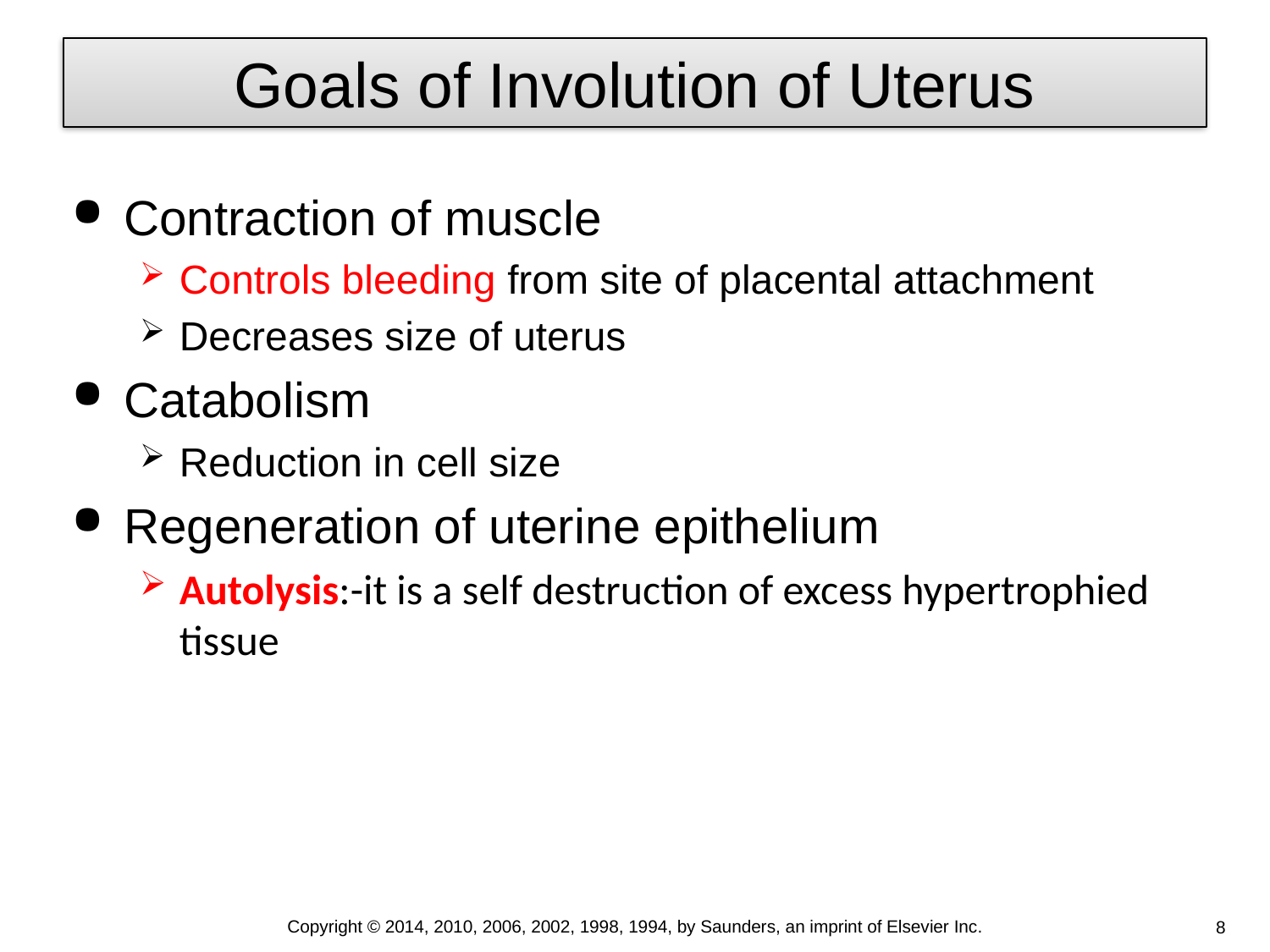

# Goals of Involution of Uterus
Contraction of muscle
Controls bleeding from site of placental attachment
Decreases size of uterus
Catabolism
Reduction in cell size
Regeneration of uterine epithelium
Autolysis:-it is a self destruction of excess hypertrophied tissue
Copyright © 2014, 2010, 2006, 2002, 1998, 1994, by Saunders, an imprint of Elsevier Inc.
8